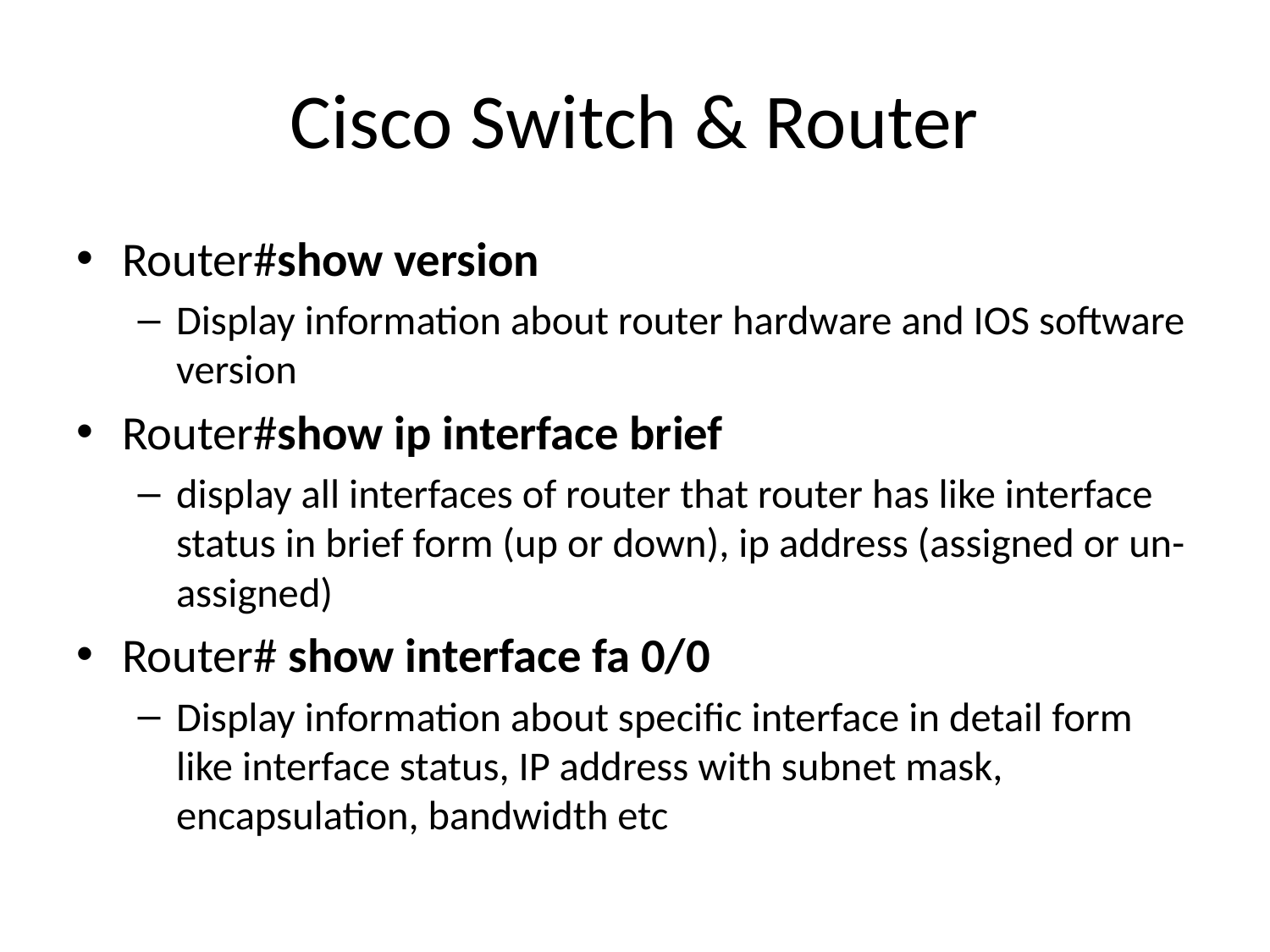

# Cisco Switch & Router
Router#show version
Display information about router hardware and IOS software version
Router#show ip interface brief
display all interfaces of router that router has like interface status in brief form (up or down), ip address (assigned or un-assigned)
Router# show interface fa 0/0
Display information about specific interface in detail form like interface status, IP address with subnet mask, encapsulation, bandwidth etc